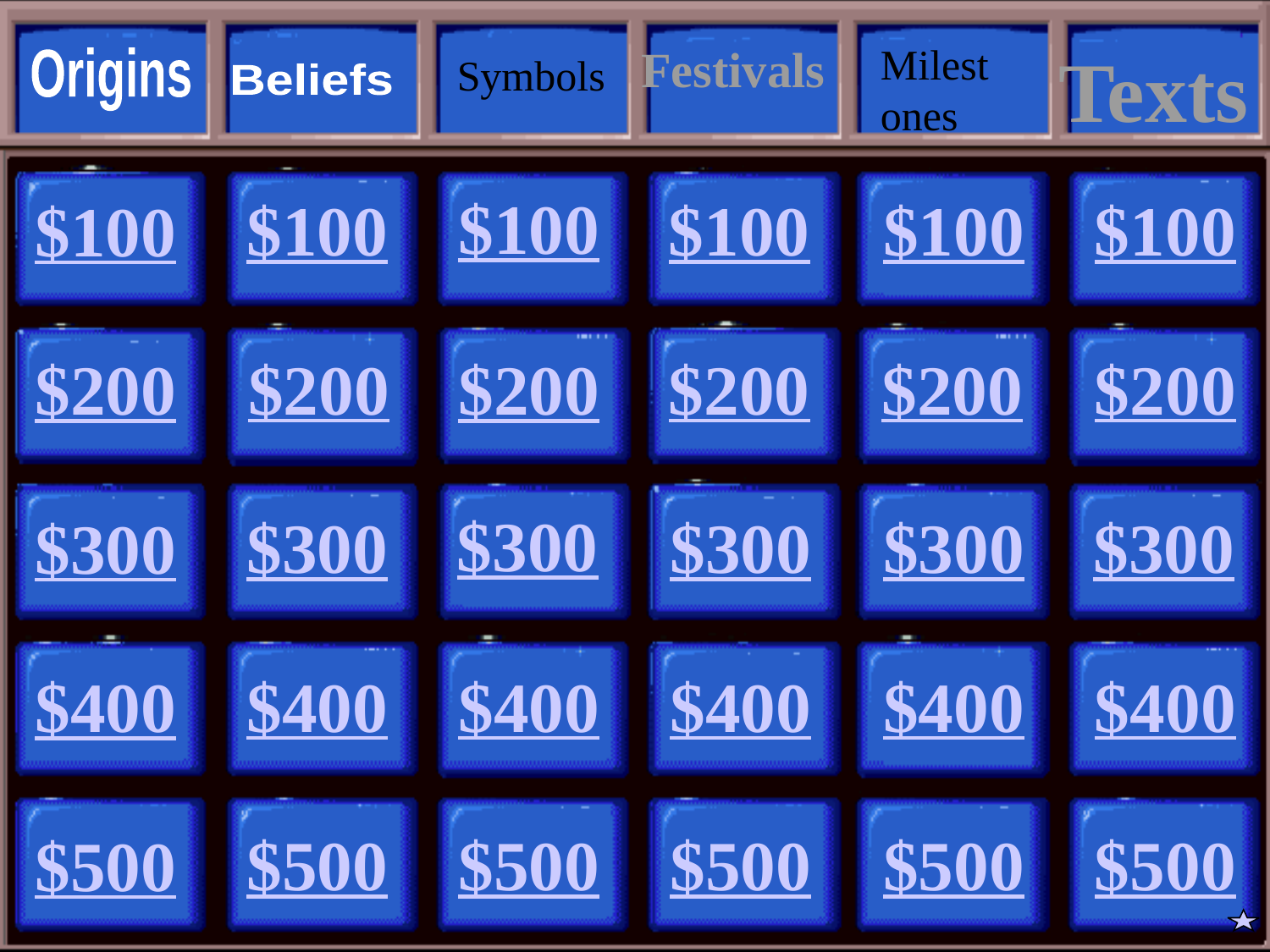

Festivals
Milestones
Texts
Symbols
Origins
Beliefs
$100
$100
$100
$100
$100
$100
$200
$200
$200
$200
$200
$200
$300
$300
$300
$300
$300
$300
$400
$400
$400
$400
$400
$400
$500
$500
$500
$500
$500
$500